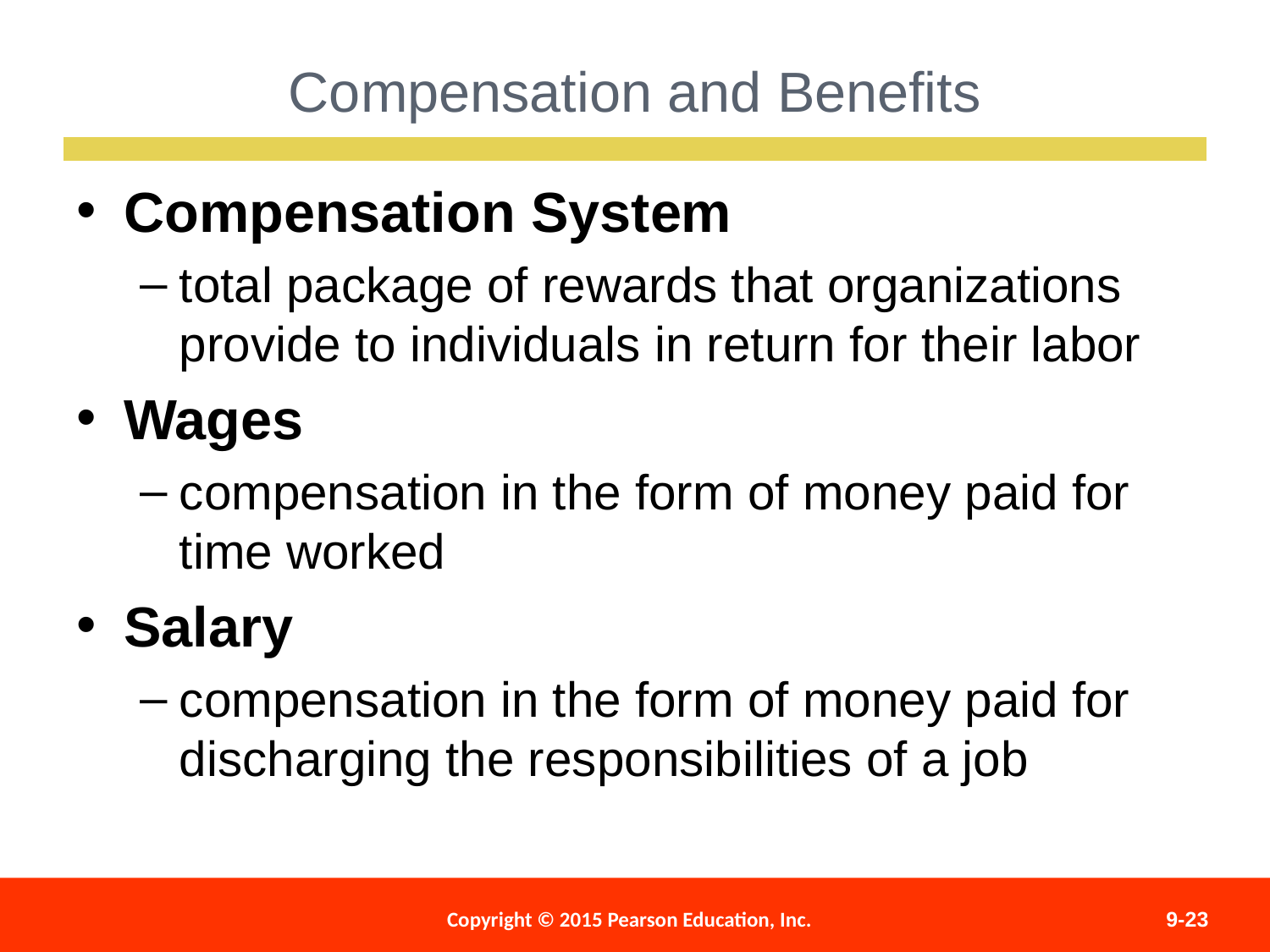

Compensation and Benefits
Compensation System
total package of rewards that organizations provide to individuals in return for their labor
Wages
compensation in the form of money paid for time worked
Salary
compensation in the form of money paid for discharging the responsibilities of a job